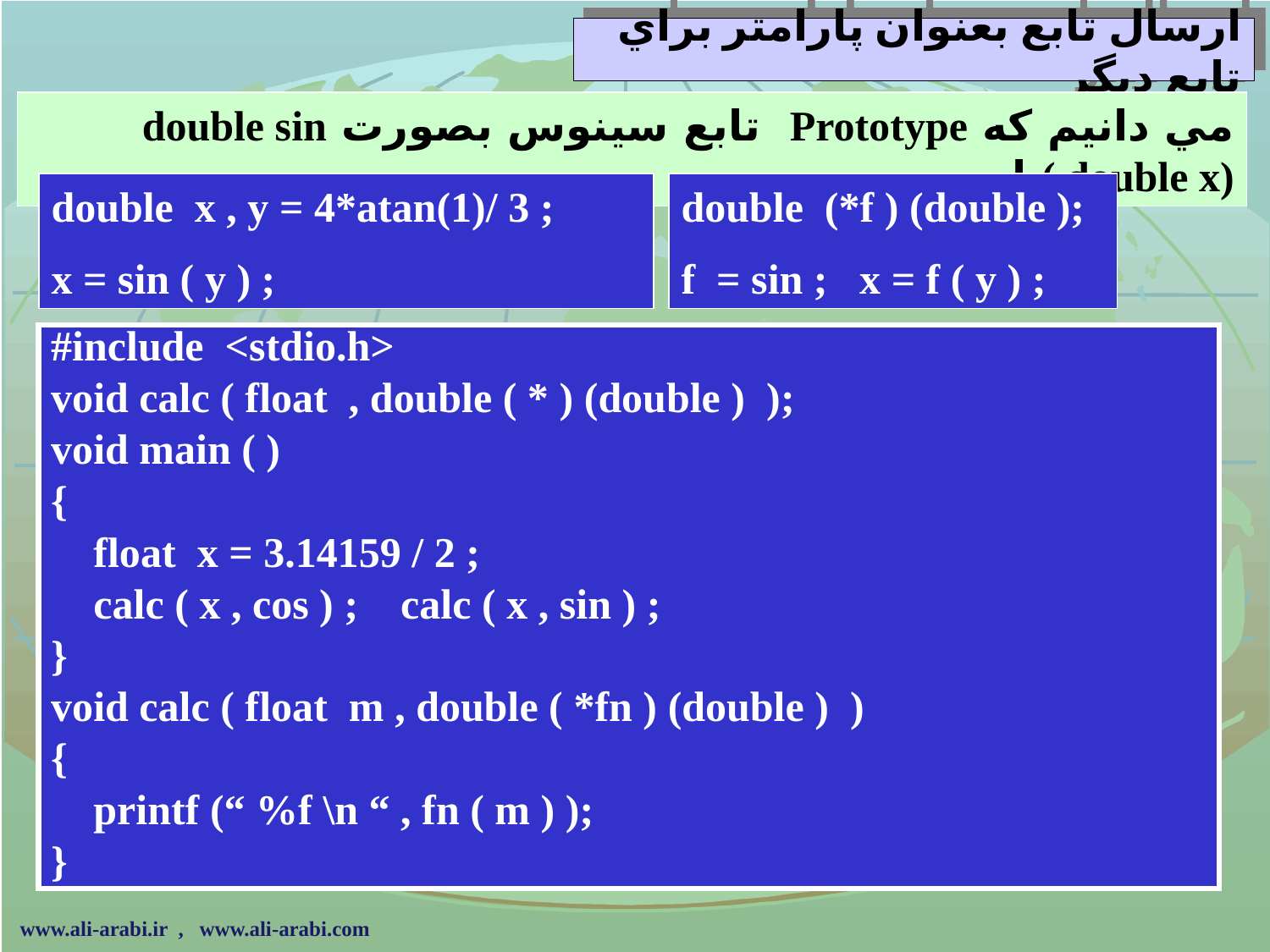

# ارسال تابع بعنوان پارامتر براي تابع ديگر
مي دانيم كه Prototype  تابع سينوس بصورت double sin ( double x) است .
double  x , y = 4*atan(1)/ 3 ;
x = sin ( y ) ;
double  (*f ) (double );
f  = sin ;   x = f ( y ) ;
#include  <stdio.h>
void calc ( float  , double ( * ) (double )  );
void main ( )
{
    float  x = 3.14159 / 2 ;
    calc ( x , cos ) ;    calc ( x , sin ) ;
}
void calc ( float  m , double ( *fn ) (double )  )
{
    printf (“ %f \n “ , fn ( m ) );
}